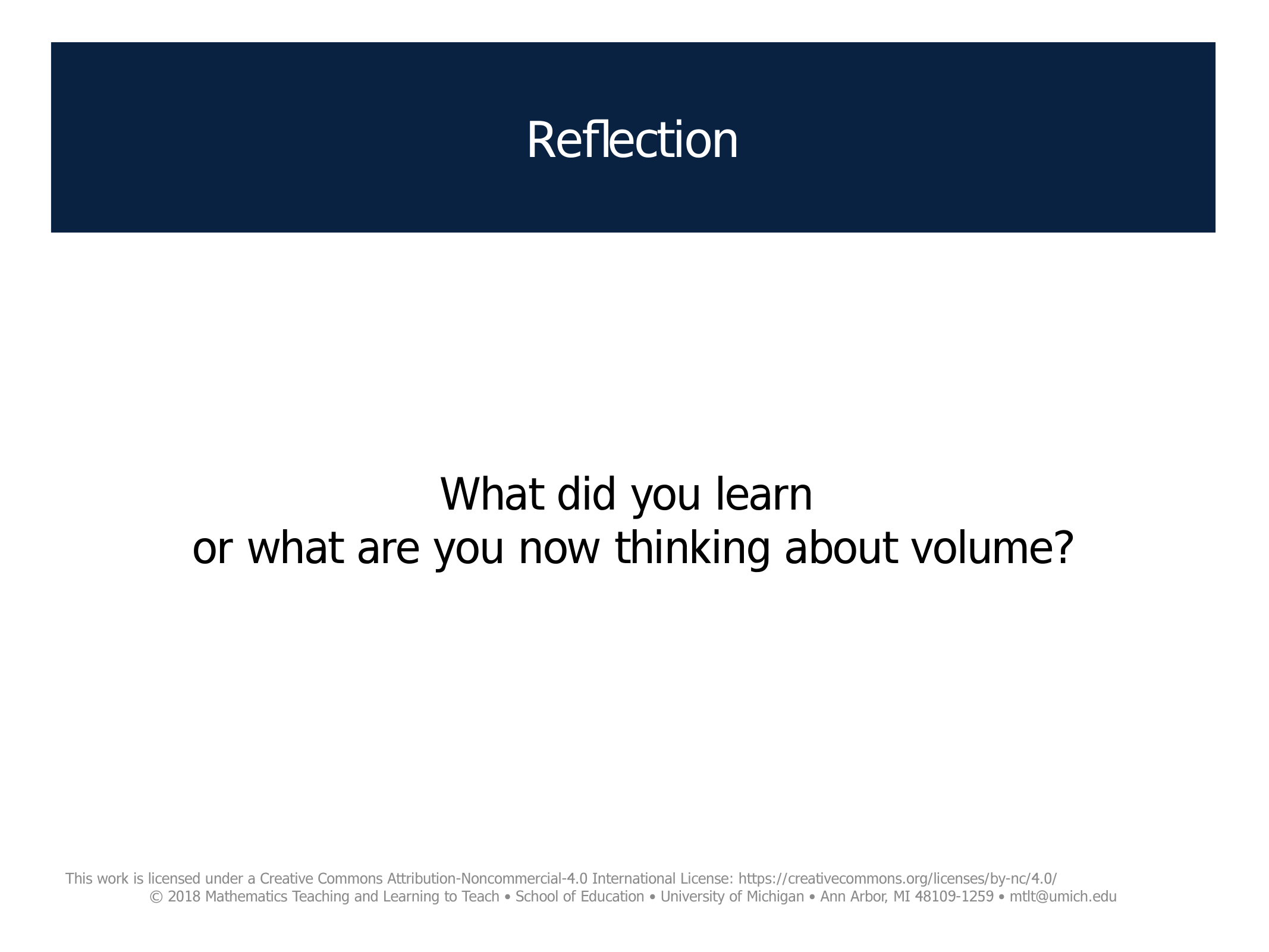

# Reflection

What did you learn
or what are you now thinking about volume?